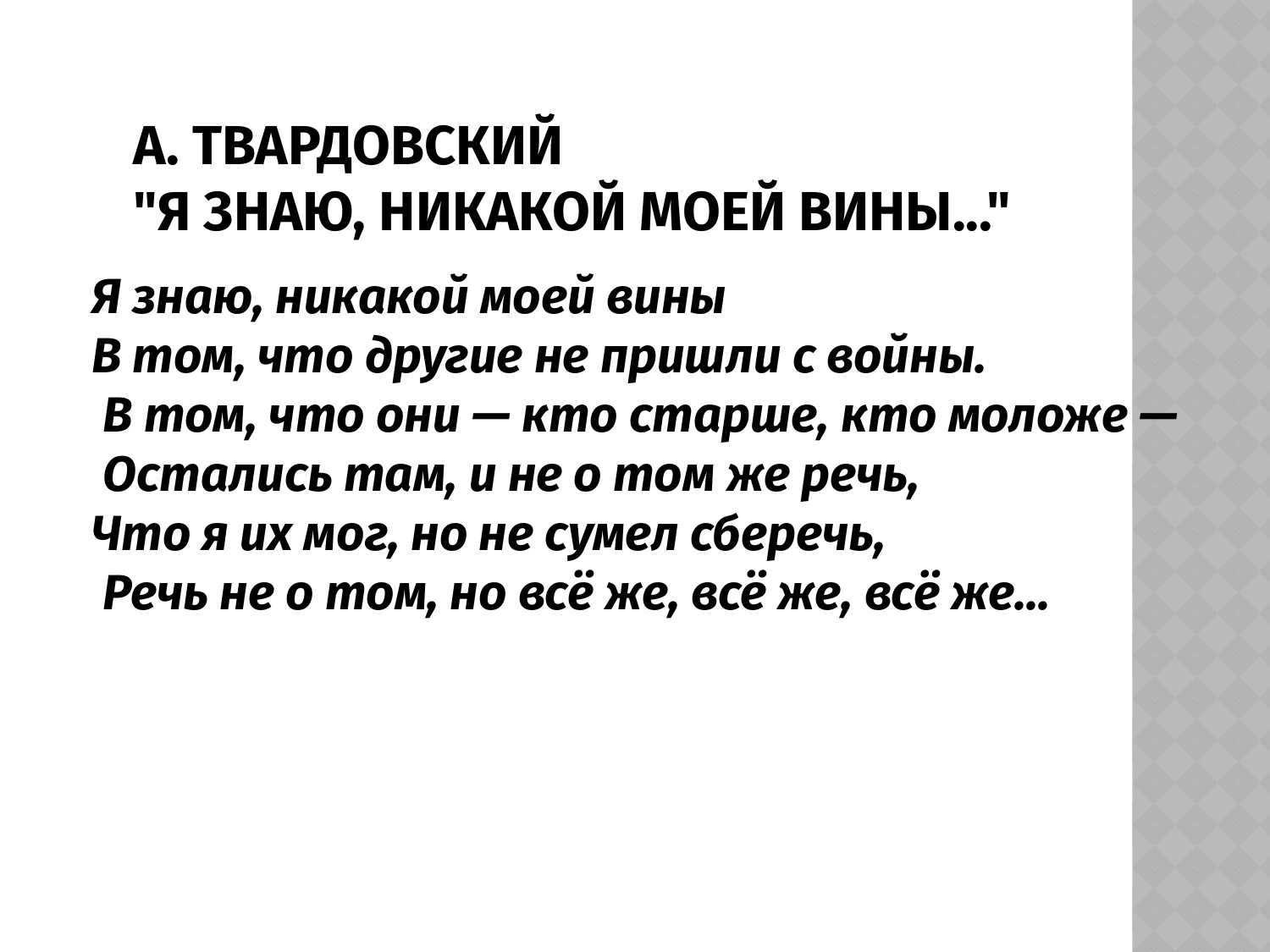

# А. Твардовский "Я знаю, никакой моей вины..."
Я знаю, никакой моей вины
В том, что другие не пришли с войны.
 В том, что они — кто старше, кто моложе —
 Остались там, и не о том же речь,
Что я их мог, но не сумел сберечь,
 Речь не о том, но всё же, всё же, всё же...